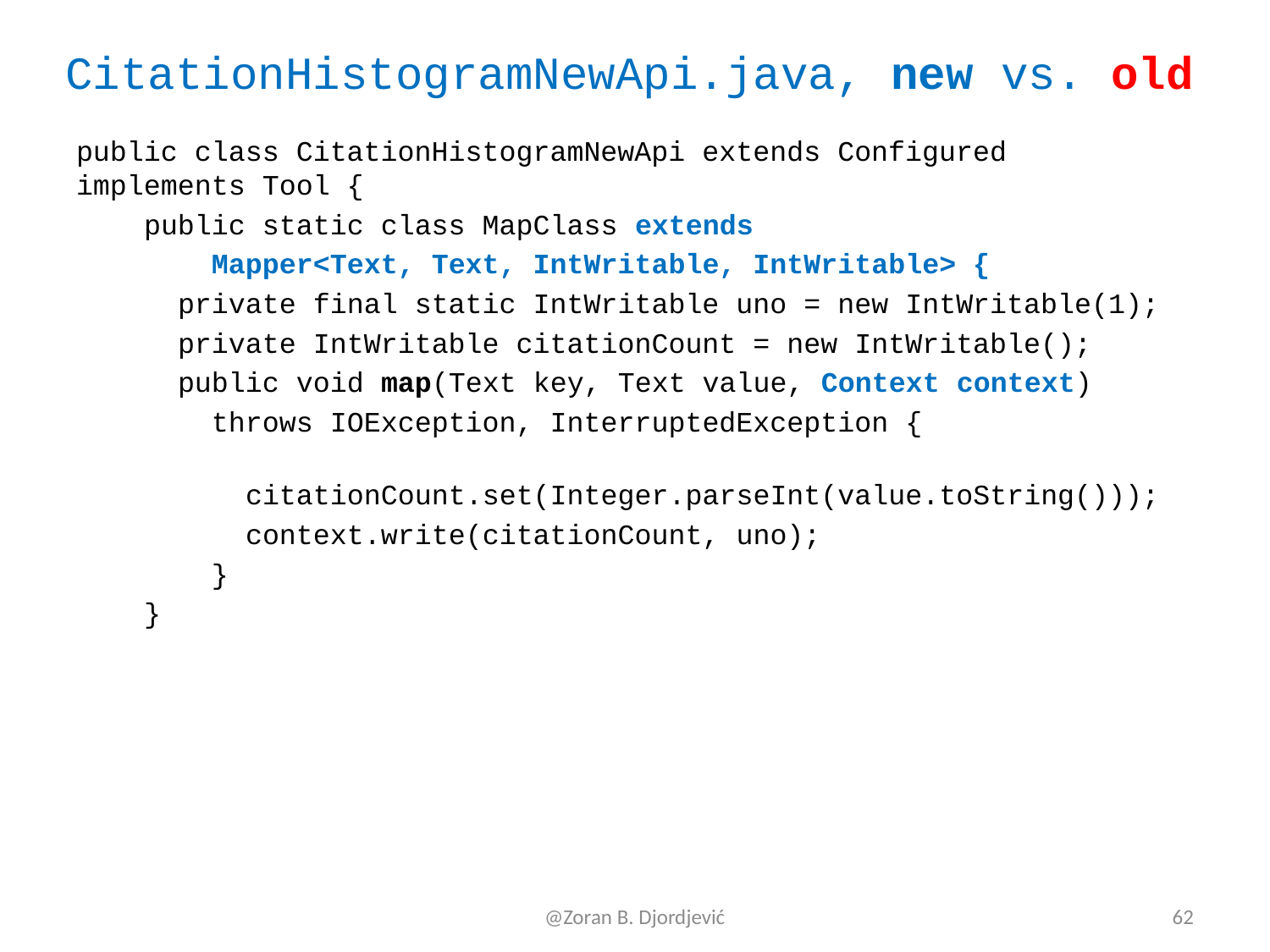

# CitationHistogramNewApi.java, new vs. old
public class CitationHistogramNewApi extends Configured    implements Tool {
    public static class MapClass extends
        Mapper<Text, Text, IntWritable, IntWritable> {
      private final static IntWritable uno = new IntWritable(1);
      private IntWritable citationCount = new IntWritable();
      public void map(Text key, Text value, Context context)
        throws IOException, InterruptedException {
          citationCount.set(Integer.parseInt(value.toString()));
          context.write(citationCount, uno);
        }
    }

@Zoran B. Djordjević
62